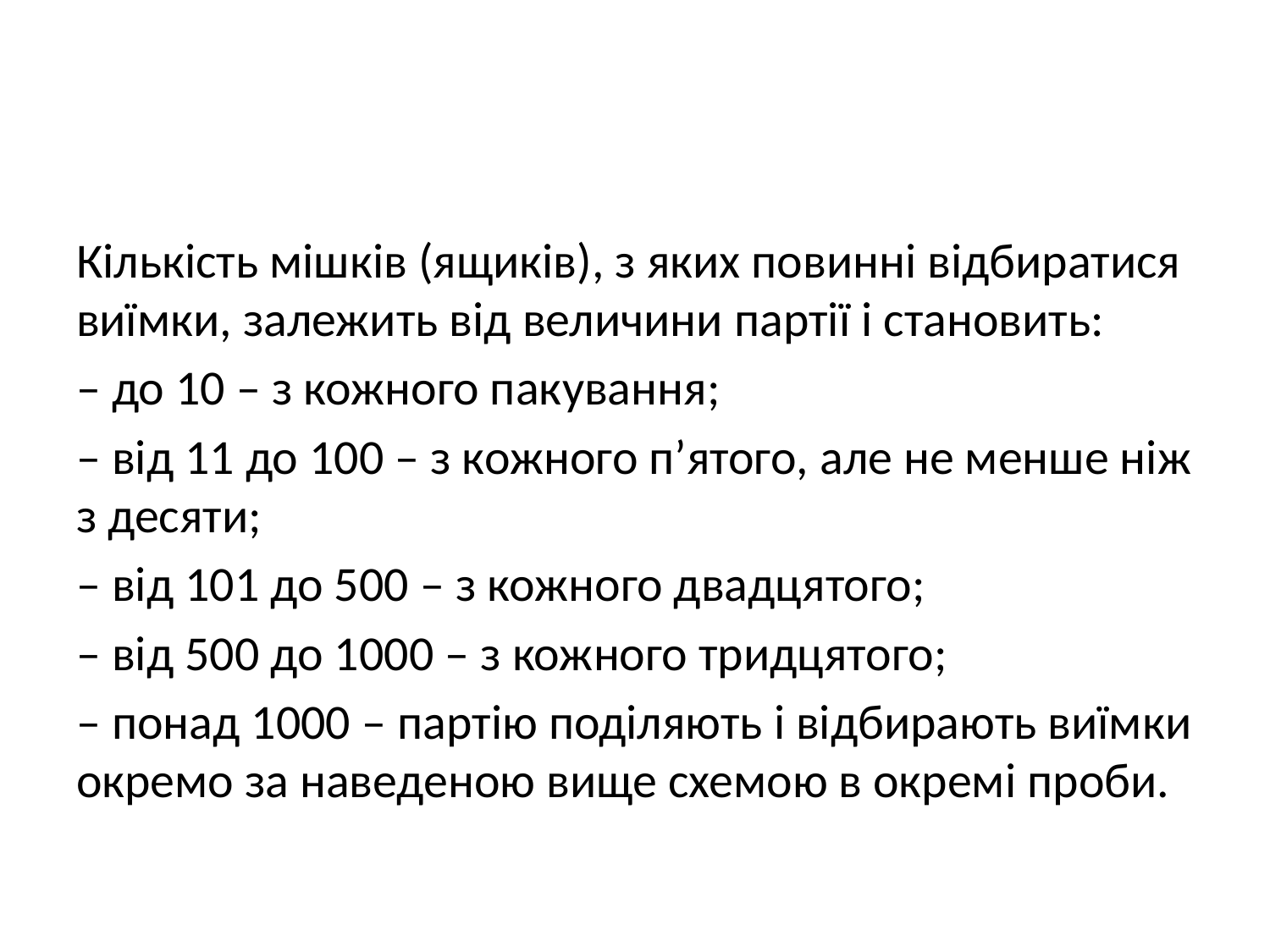

#
Кількість мішків (ящиків), з яких повинні відбиратися виїмки, залежить від величини партії і становить:
– до 10 – з кожного пакування;
– від 11 до 100 – з кожного п’ятого, але не менше ніж з десяти;
– від 101 до 500 – з кожного двадцятого;
– від 500 до 1000 – з кожного тридцятого;
– понад 1000 – партію поділяють і відбирають виїмки окремо за наведеною вище схемою в окремі проби.